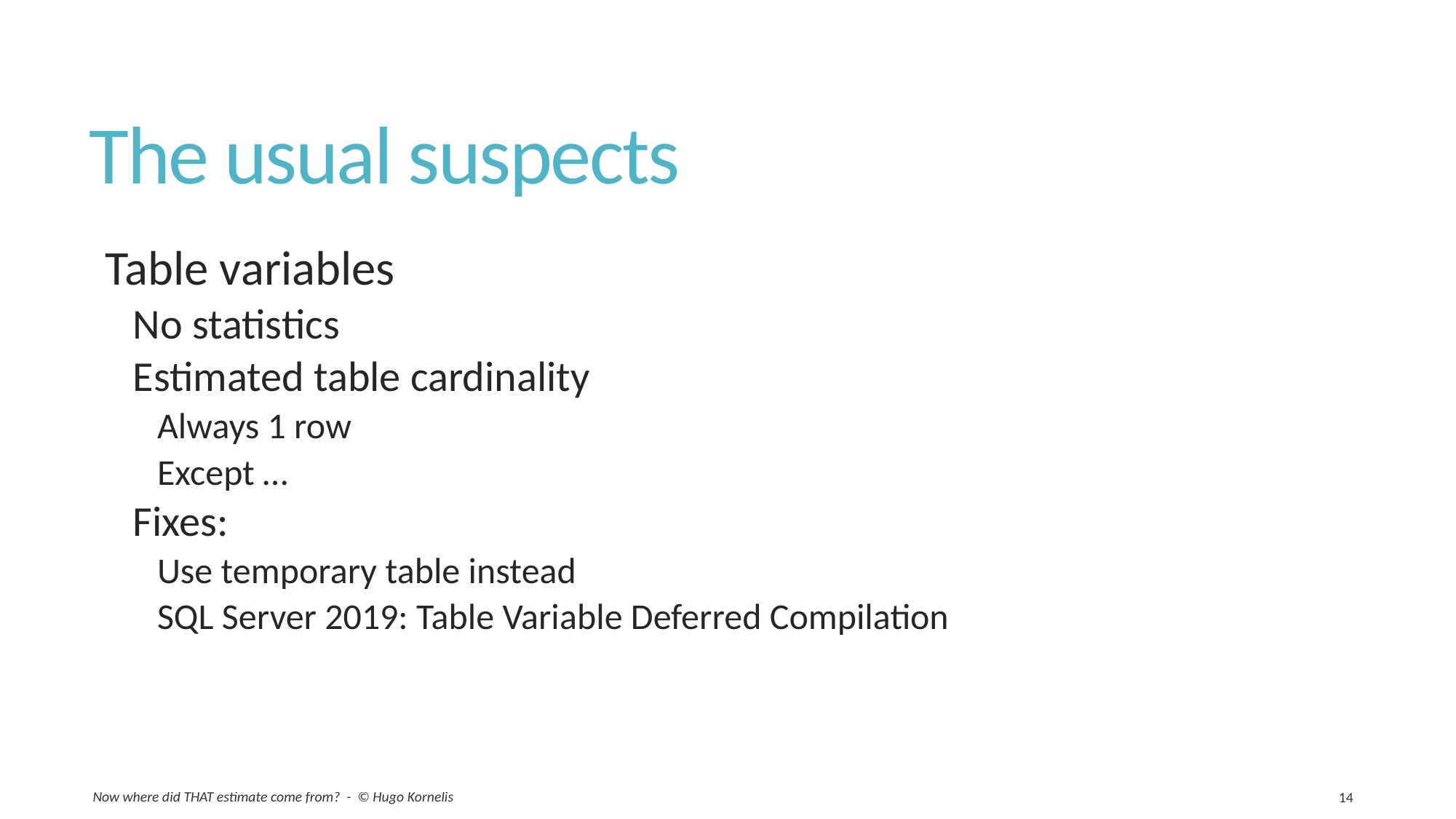

# The usual suspects
Table variables
No statistics
Estimated table cardinality
Always 1 row
Except …
Fixes:
Use temporary table instead
SQL Server 2019: Table Variable Deferred Compilation
Now where did THAT estimate come from?  -  © Hugo Kornelis
14